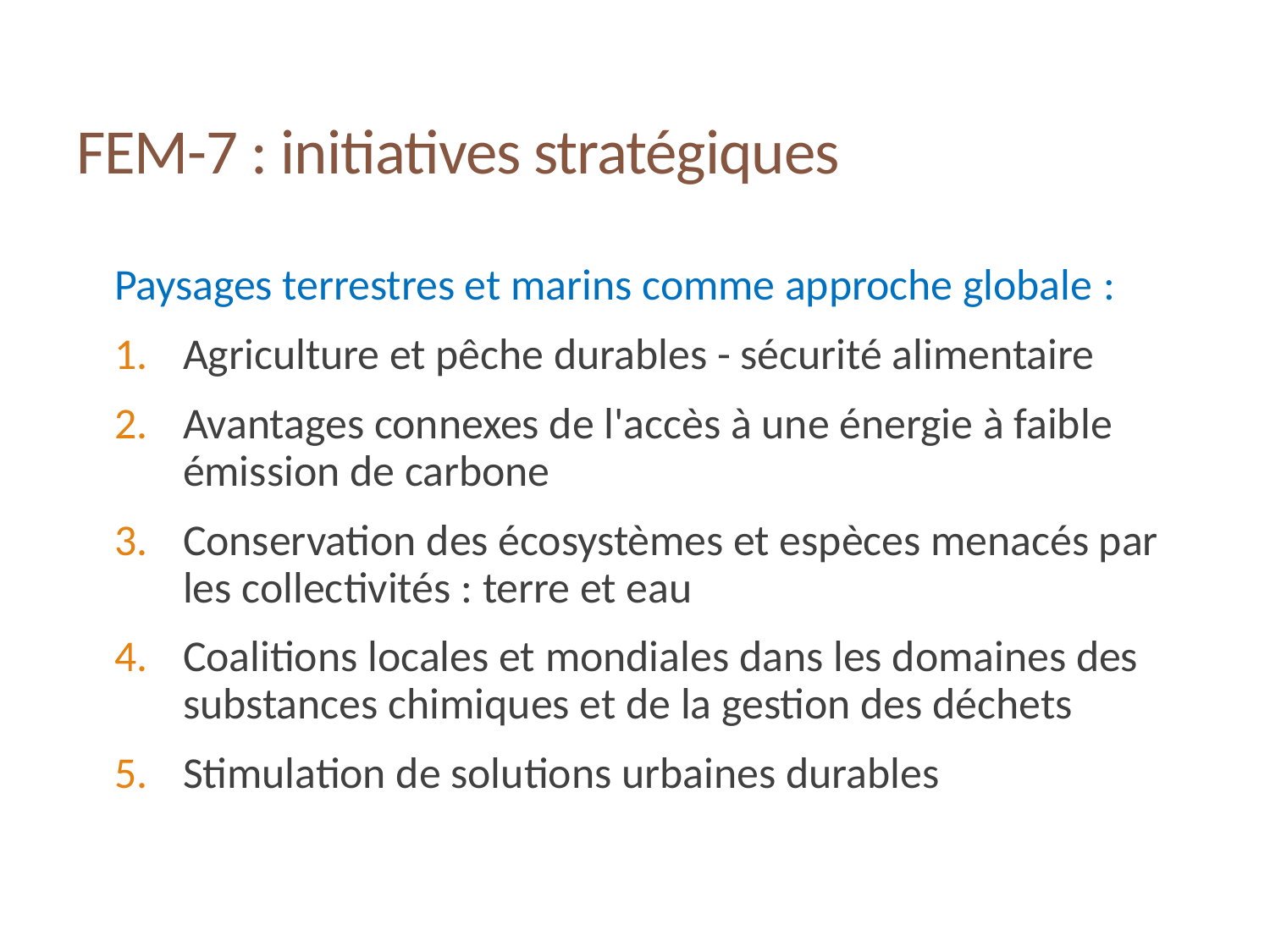

FEM-7 : initiatives stratégiques
Paysages terrestres et marins comme approche globale :
Agriculture et pêche durables - sécurité alimentaire
Avantages connexes de l'accès à une énergie à faible émission de carbone
Conservation des écosystèmes et espèces menacés par les collectivités : terre et eau
Coalitions locales et mondiales dans les domaines des substances chimiques et de la gestion des déchets
Stimulation de solutions urbaines durables